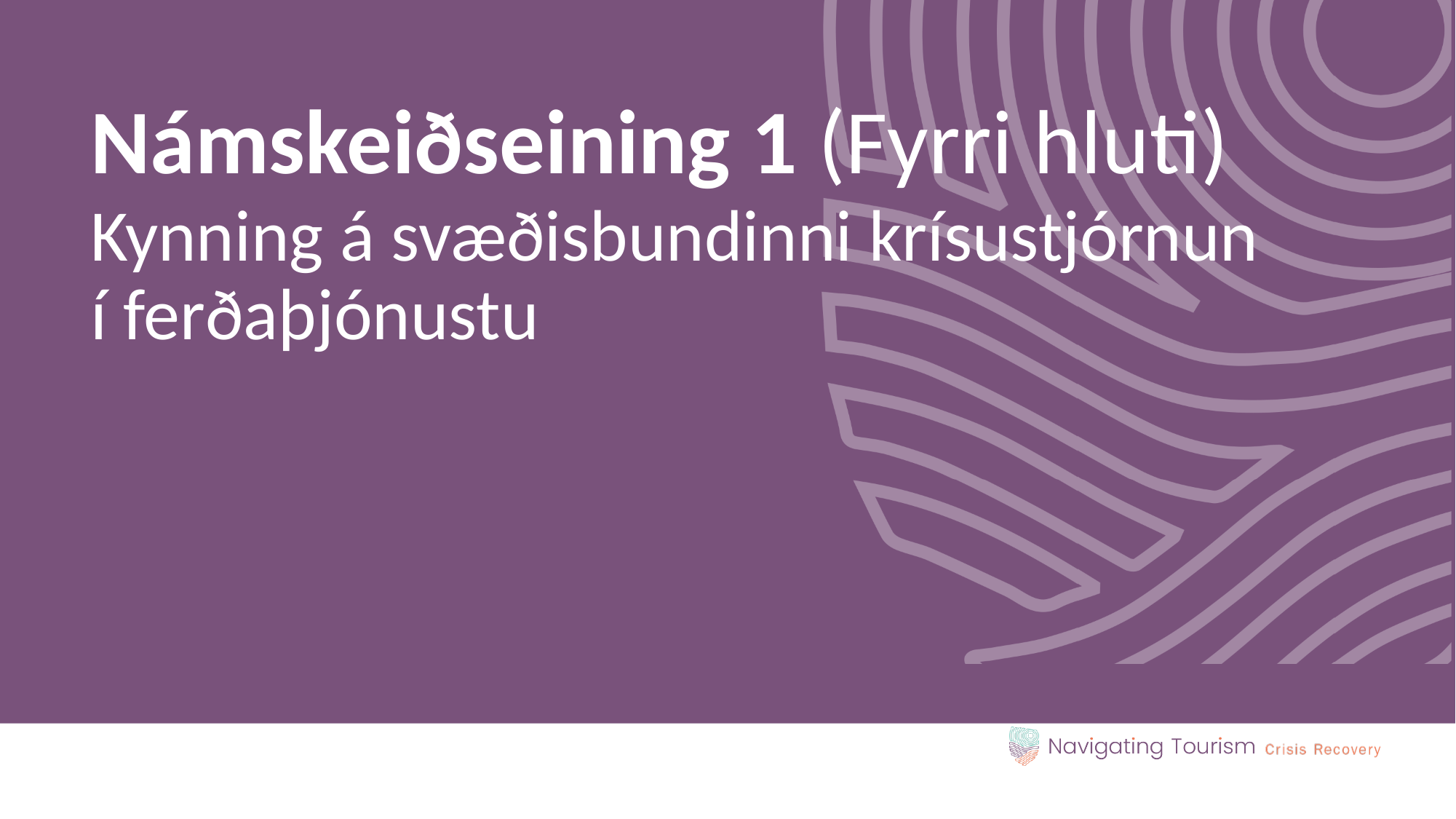

Námskeiðseining 1 (Fyrri hluti)
Kynning á svæðisbundinni krísustjórnun í ferðaþjónustu